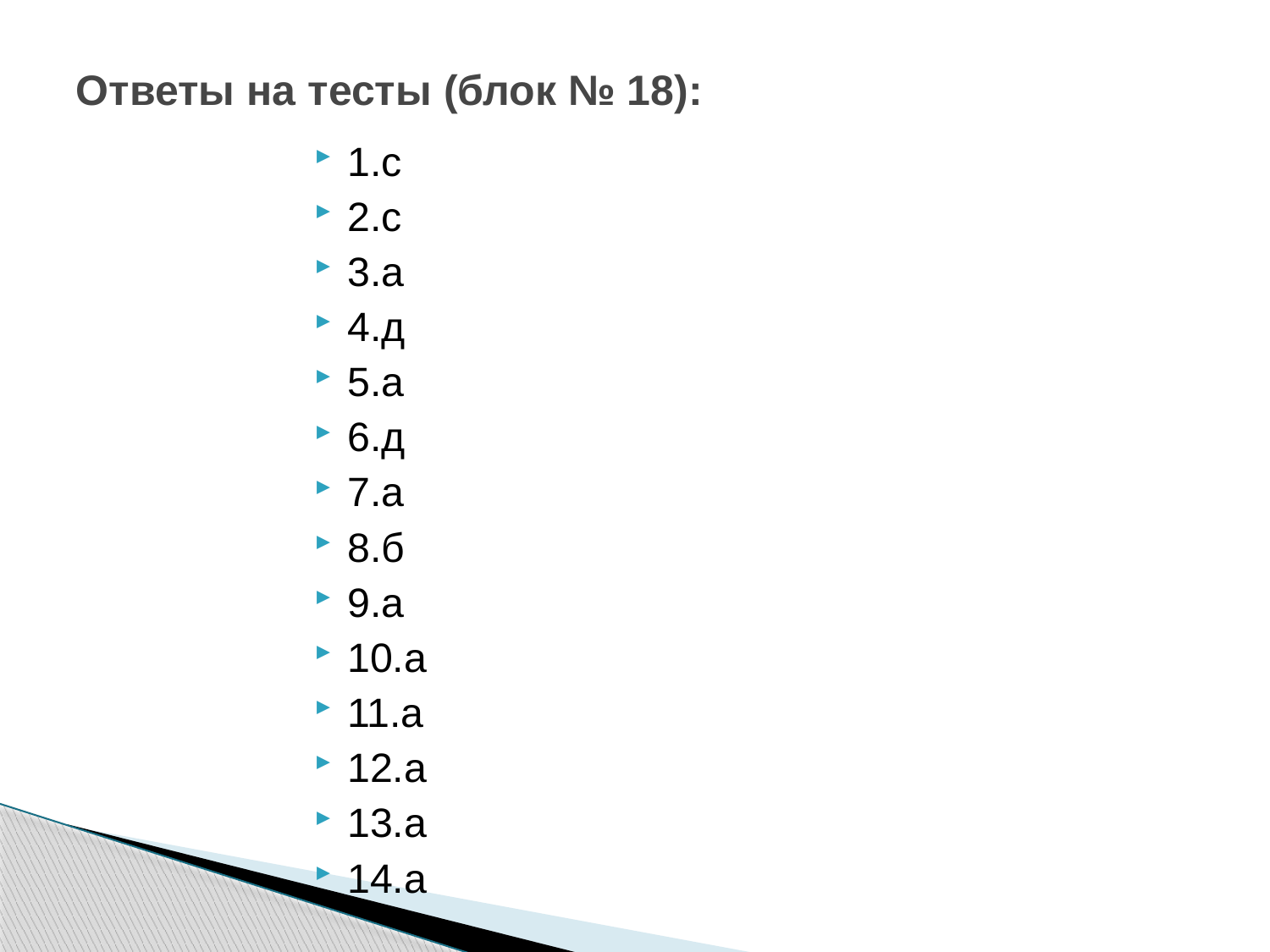

# Ответы на тесты (блок № 18):
1.с
2.с
3.а
4.д
5.а
6.д
7.а
8.б
9.а
10.а
11.а
12.а
13.а
14.а